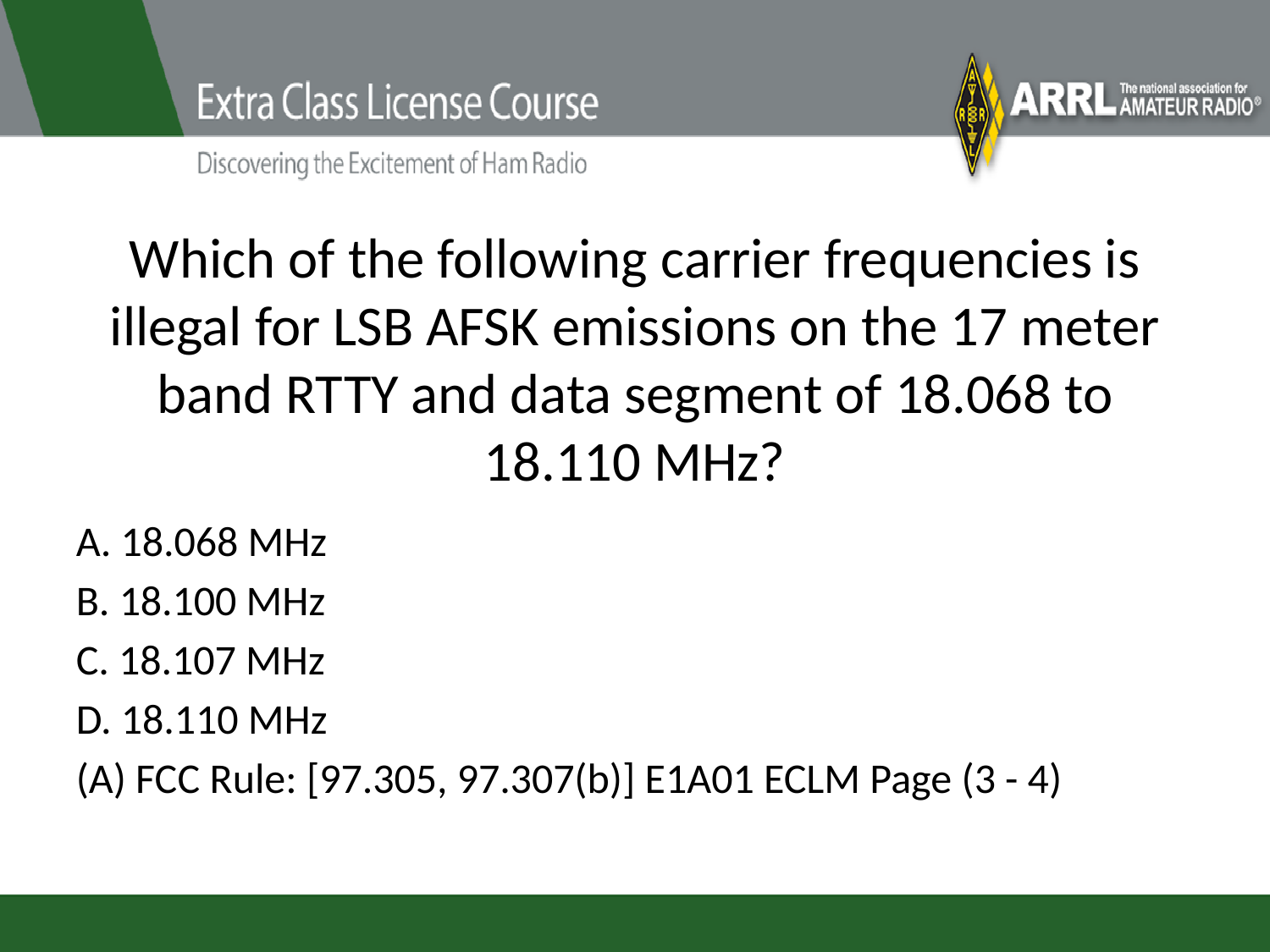

# Which of the following carrier frequencies is illegal for LSB AFSK emissions on the 17 meter band RTTY and data segment of 18.068 to 18.110 MHz?
A. 18.068 MHz
B. 18.100 MHz
C. 18.107 MHz
D. 18.110 MHz
(A) FCC Rule: [97.305, 97.307(b)] E1A01 ECLM Page (3 - 4)